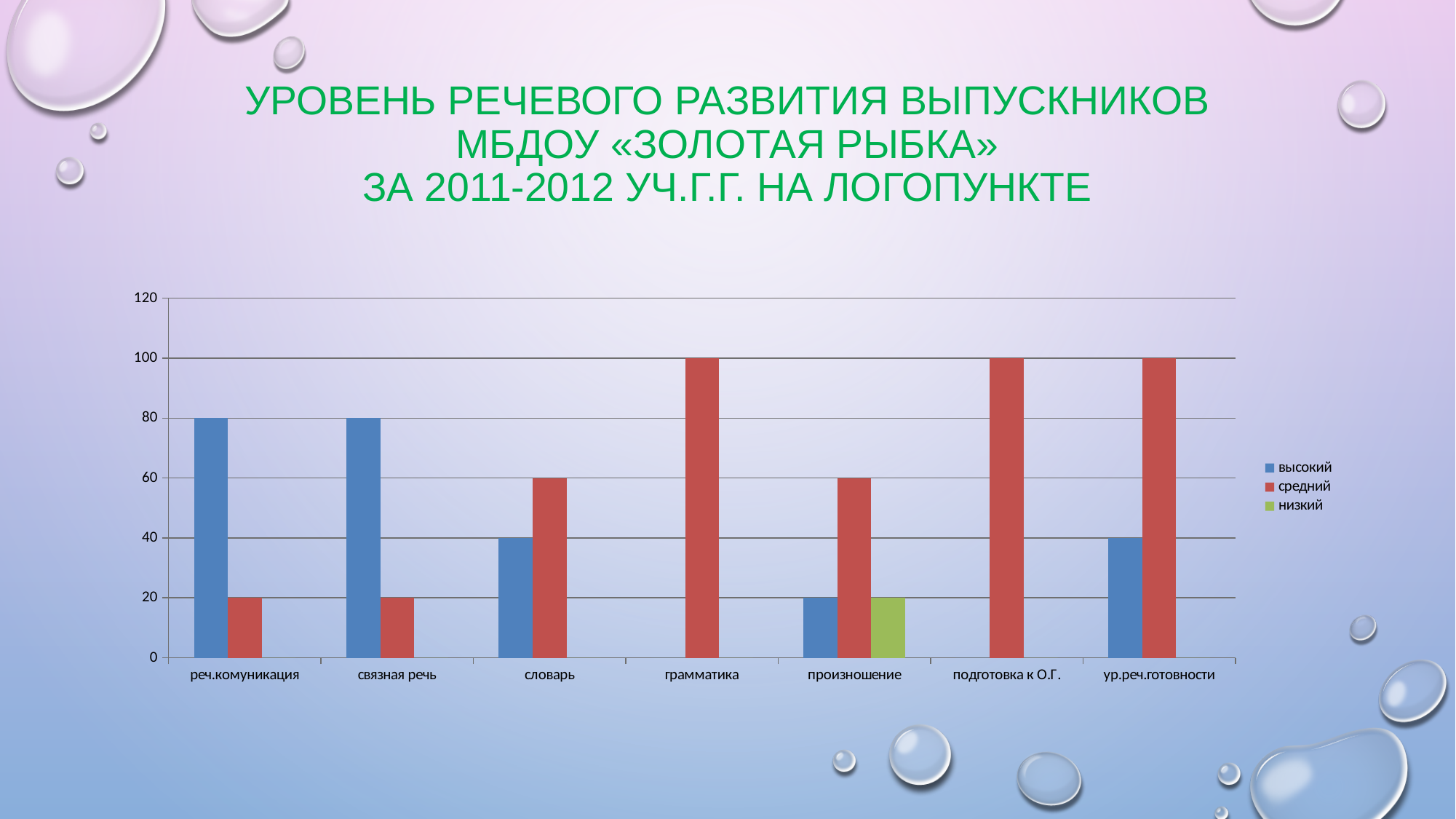

# Уровень речевого развития выпускников МБДОУ «Золотая рыбка» за 2011-2012 уч.г.г. на логопункте

### Chart

| Category | высокий | средний | низкий |
|---|---|---|---|
| реч.комуникация | 80.0 | 20.0 | 0.0 |
| связная речь | 80.0 | 20.0 | 0.0 |
| словарь | 40.0 | 60.0 | 0.0 |
| грамматика | 0.0 | 100.0 | 0.0 |
| произношение | 20.0 | 60.0 | 20.0 |
| подготовка к О.Г. | 0.0 | 100.0 | 0.0 |
| ур.реч.готовности | 40.0 | 100.0 | 0.0 |